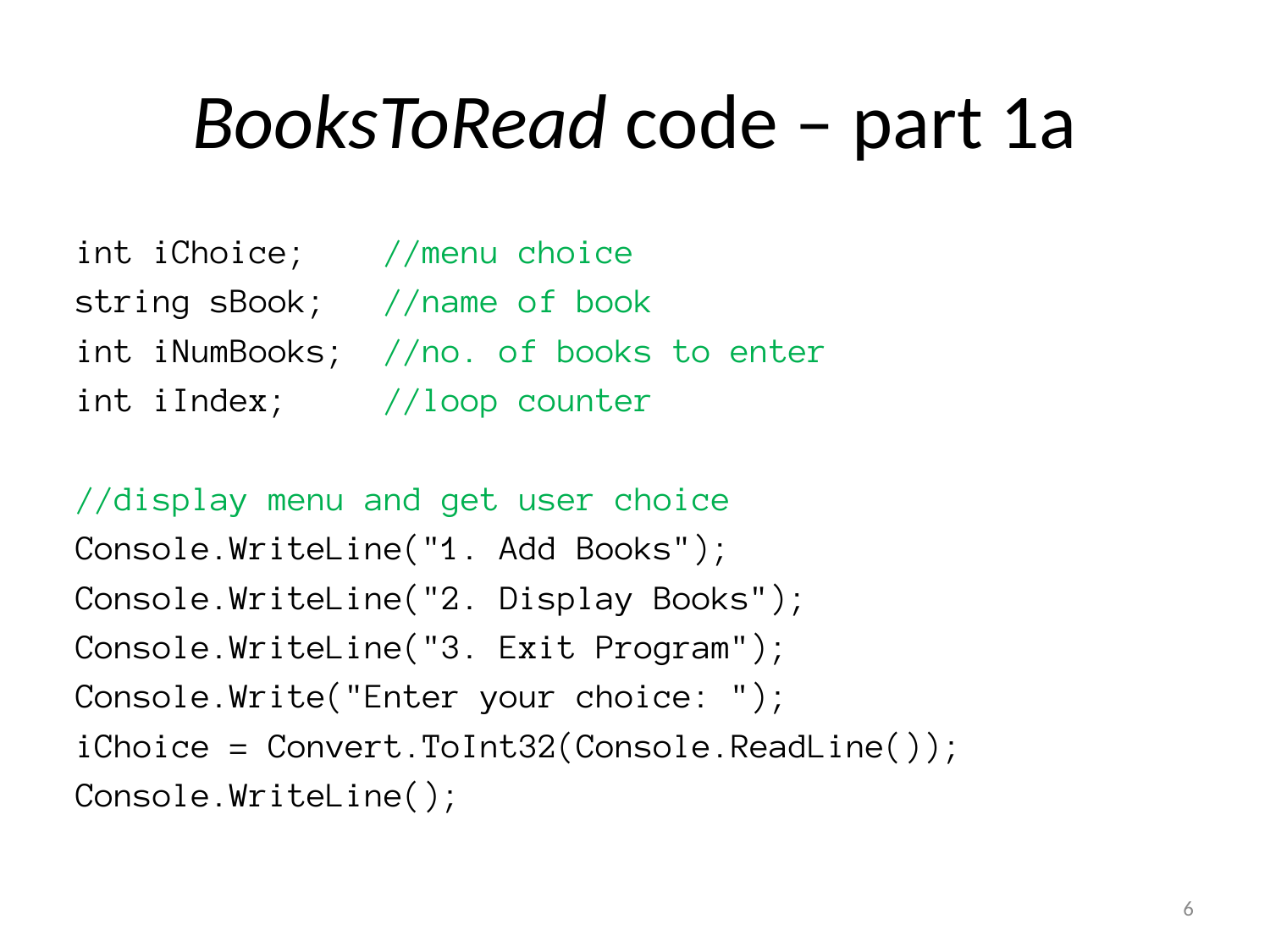

# BooksToRead code – part 1a
int iChoice;    //menu choice
string sBook;   //name of book
int iNumBooks;  //no. of books to enter
int iIndex;     //loop counter

//display menu and get user choice
Console.WriteLine("1. Add Books");
Console.WriteLine("2. Display Books");
Console.WriteLine("3. Exit Program");
Console.Write("Enter your choice: ");
iChoice = Convert.ToInt32(Console.ReadLine());
Console.WriteLine();

6